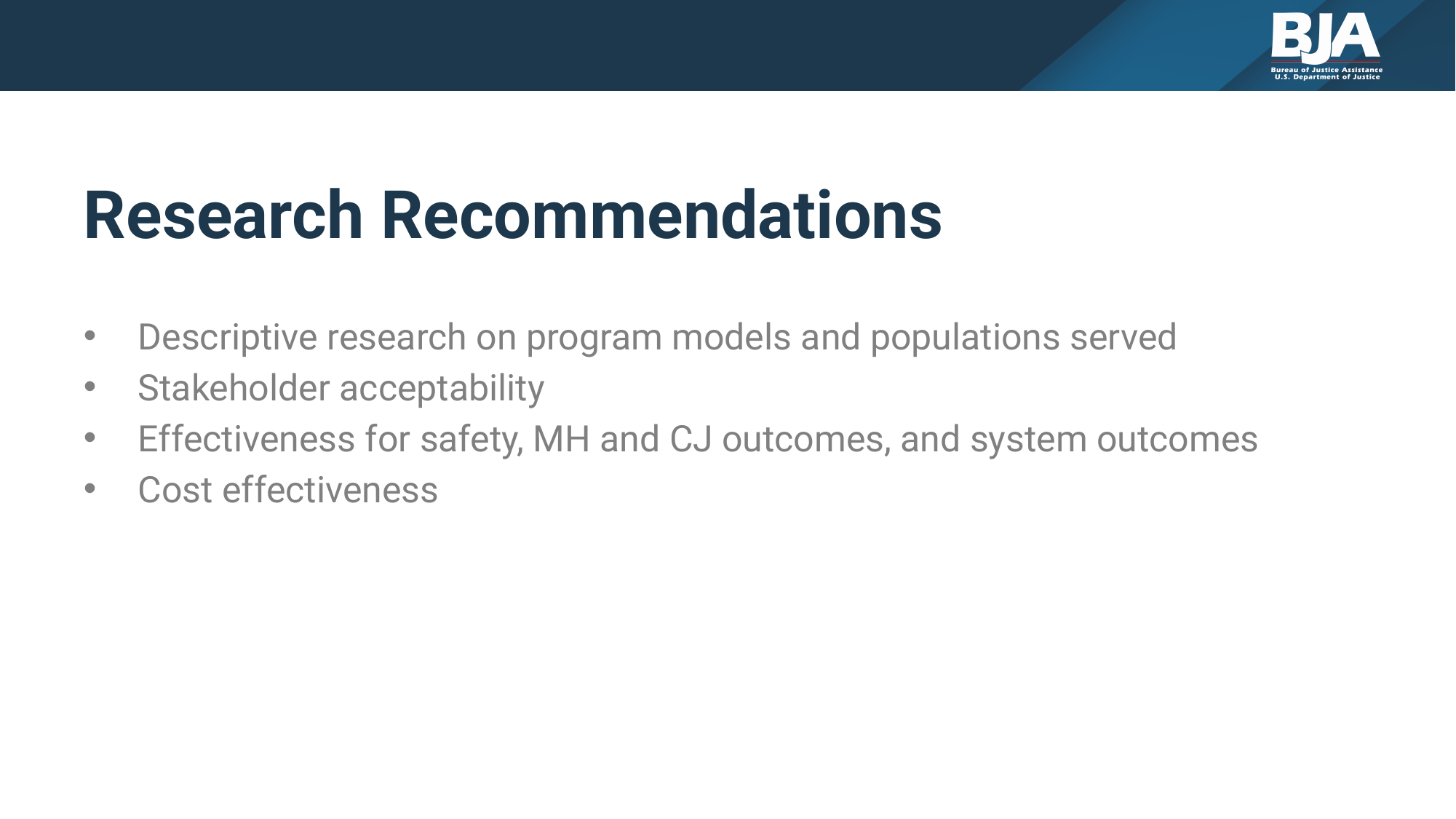

# Research Recommendations
Descriptive research on program models and populations served
Stakeholder acceptability
Effectiveness for safety, MH and CJ outcomes, and system outcomes
Cost effectiveness